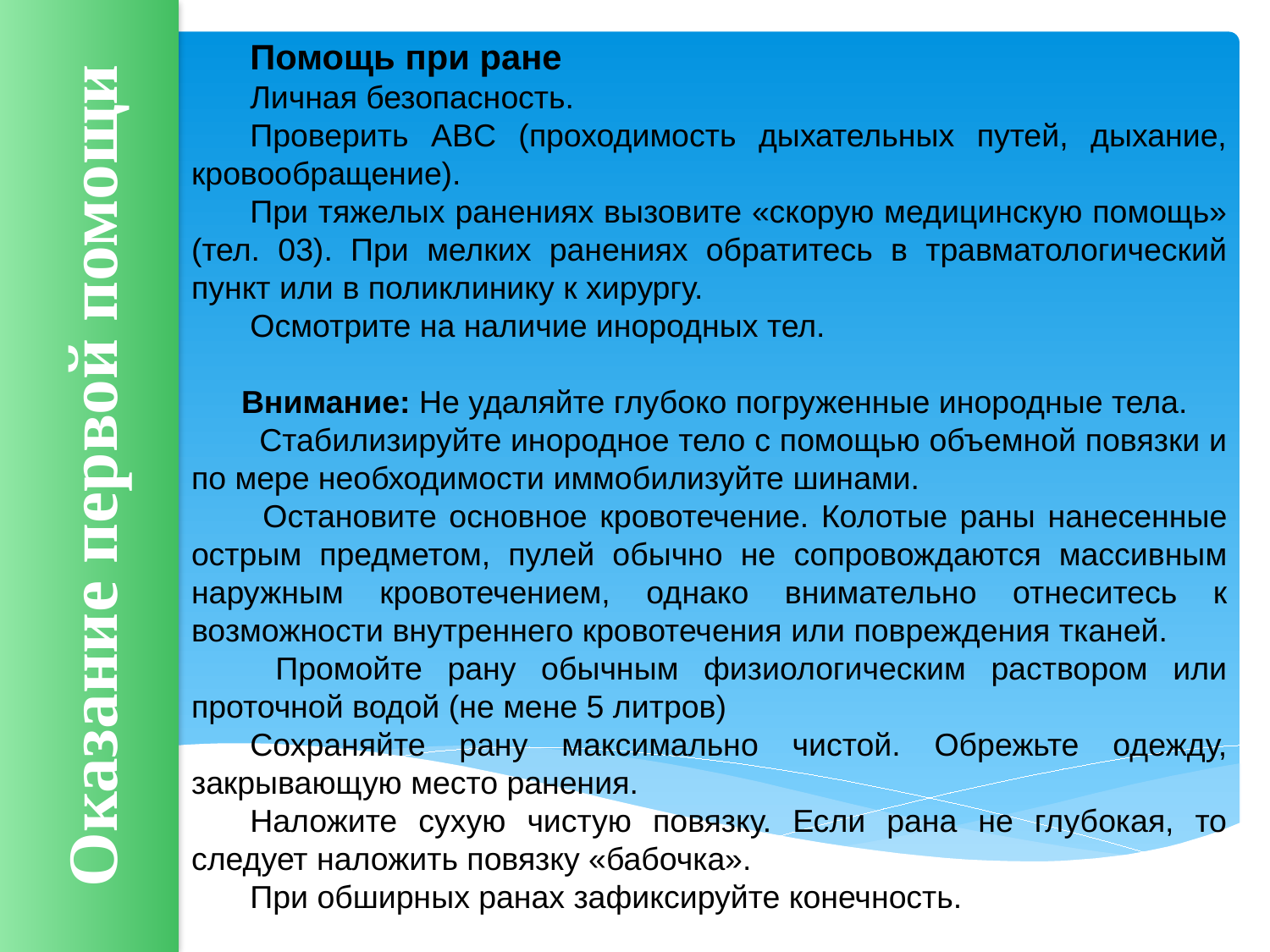

Помощь при ране
 Личная безопасность.
 Проверить ABC (проходимость дыхательных путей, дыхание, кровообращение).
 При тяжелых ранениях вызовите «скорую медицинскую помощь» (тел. 03). При мелких ранениях обратитесь в травматологический пункт или в поликлинику к хирургу.
 Осмотрите на наличие инородных тел.

Внимание: Не удаляйте глубоко погруженные инородные тела.
  Стабилизируйте инородное тело с помощью объемной повязки и по мере необходимости иммобилизуйте шинами.
  Остановите основное кровотечение. Колотые раны нанесенные острым предметом, пулей обычно не сопровождаются массивным наружным кровотечением, однако внимательно отнеситесь к возможности внутреннего кровотечения или повреждения тканей.
  Промойте рану обычным физиологическим раствором или проточной водой (не мене 5 литров)
 Сохраняйте рану максимально чистой. Обрежьте одежду, закрывающую место ранения.
 Наложите сухую чистую повязку. Если рана не глубокая, то следует наложить повязку «бабочка».
 При обширных ранах зафиксируйте конечность.

Оказание первой помощи